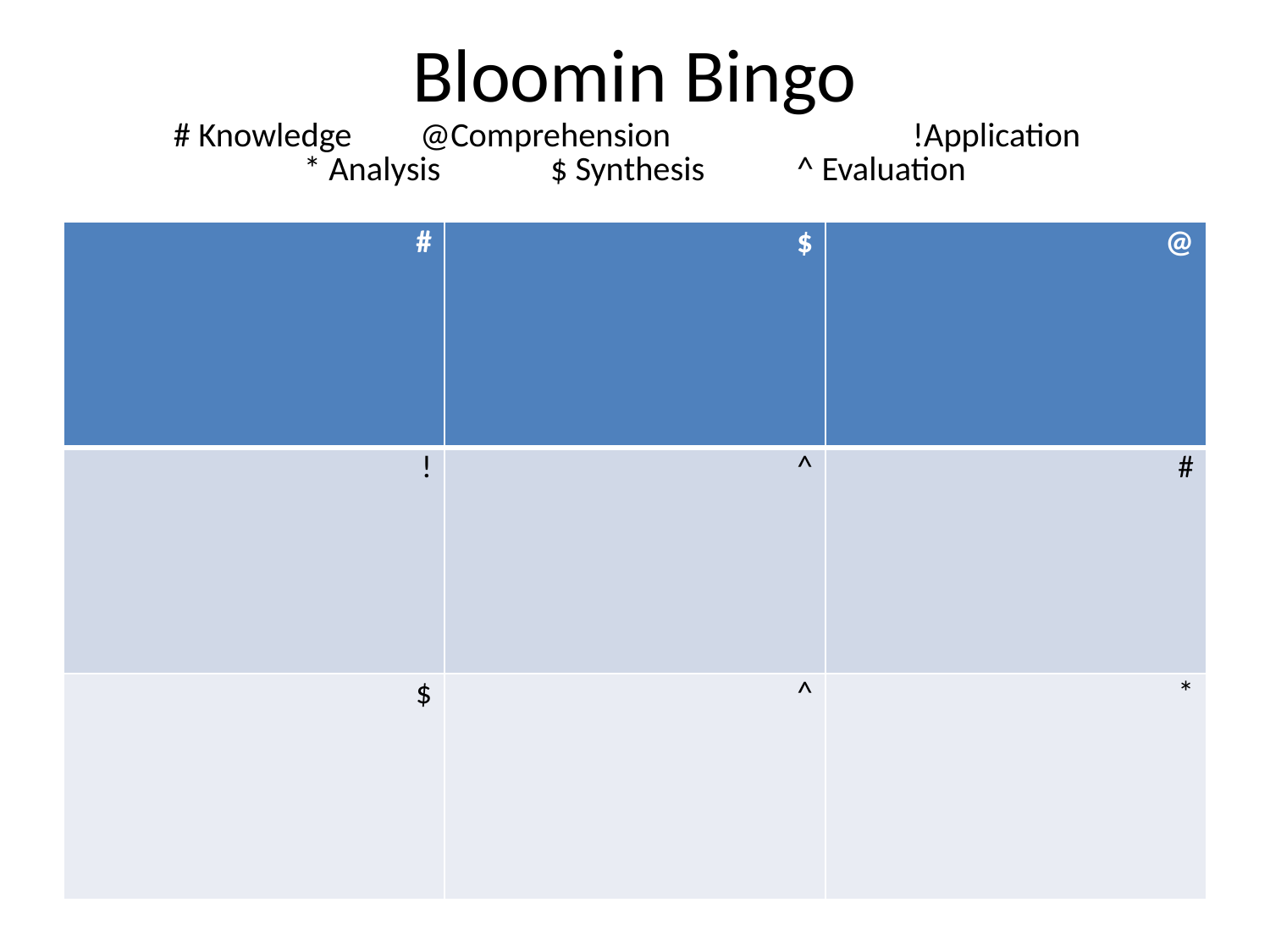

# Bloomin Bingo # Knowledge   		@Comprehension 			!Application * Analysis  		$ Synthesis  			^ Evaluation
| # | $ | @ |
| --- | --- | --- |
| ! | ^ | # |
| $ | ^ | \* |